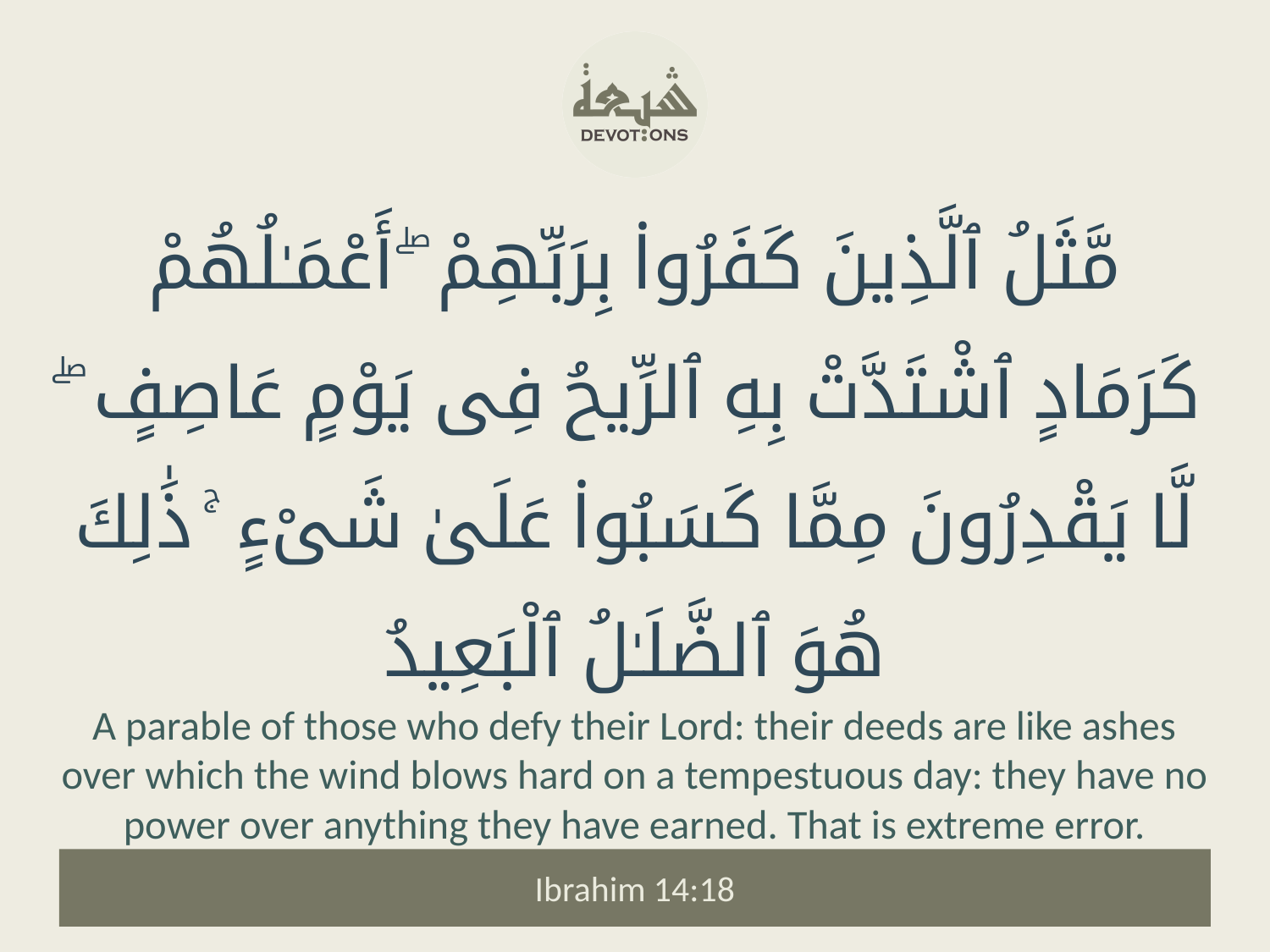

مَّثَلُ ٱلَّذِينَ كَفَرُوا۟ بِرَبِّهِمْ ۖ أَعْمَـٰلُهُمْ كَرَمَادٍ ٱشْتَدَّتْ بِهِ ٱلرِّيحُ فِى يَوْمٍ عَاصِفٍ ۖ لَّا يَقْدِرُونَ مِمَّا كَسَبُوا۟ عَلَىٰ شَىْءٍ ۚ ذَٰلِكَ هُوَ ٱلضَّلَـٰلُ ٱلْبَعِيدُ
A parable of those who defy their Lord: their deeds are like ashes over which the wind blows hard on a tempestuous day: they have no power over anything they have earned. That is extreme error.
Ibrahim 14:18